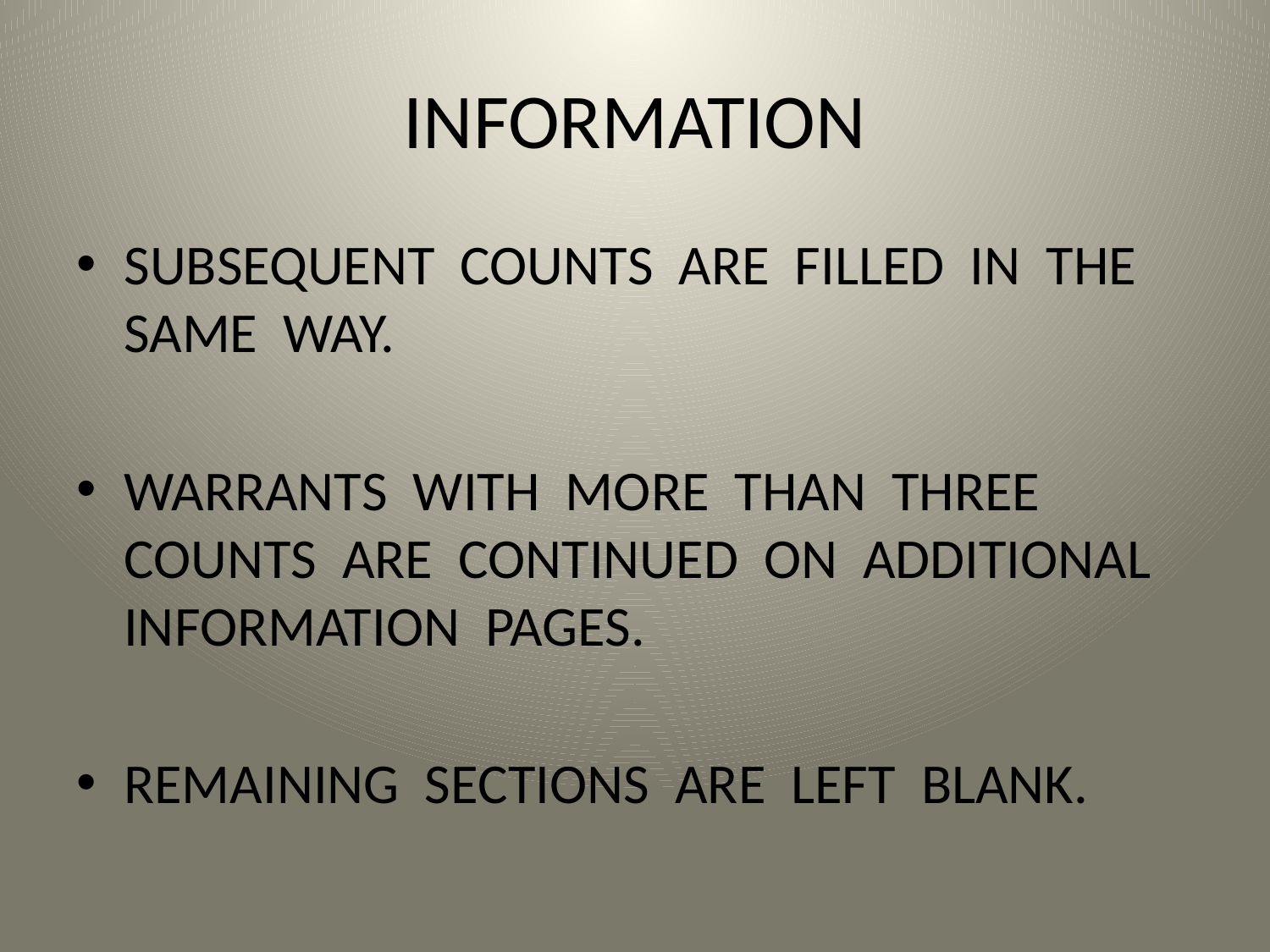

# INFORMATION
SUBSEQUENT  COUNTS  ARE  FILLED  IN  THE  SAME  WAY.

WARRANTS  WITH  MORE  THAN  THREE  COUNTS  ARE  CONTINUED  ON  ADDITIONAL  INFORMATION  PAGES.

REMAINING  SECTIONS  ARE  LEFT  BLANK.